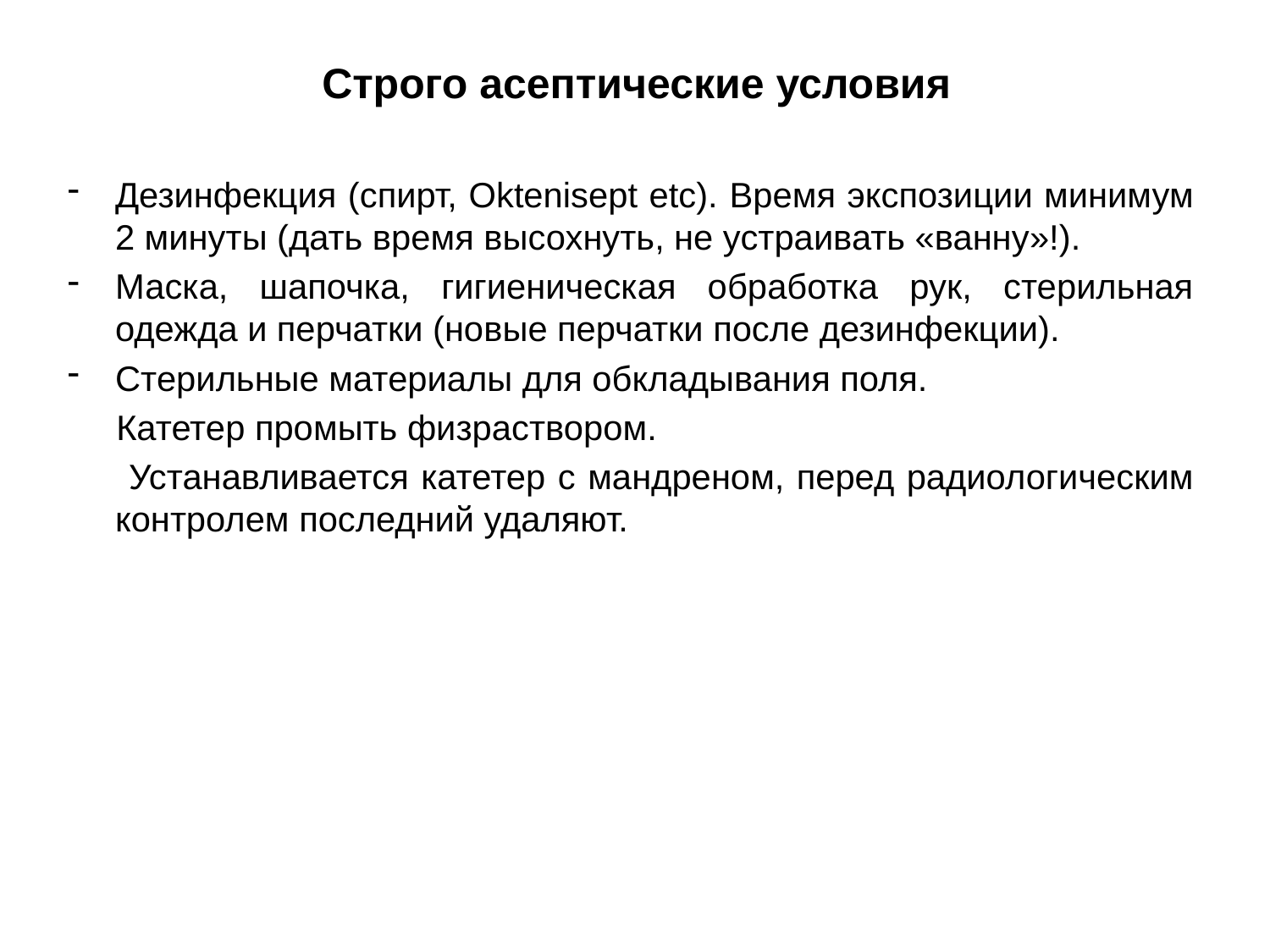

Cтрого асептические условия
Дезинфекция (спирт, Oktenisept etc). Время экспозиции минимум 2 минуты (дать время высохнуть, не устраивать «ванну»!).
Маска, шапочка, гигиеническая обработка рук, стерильная одежда и перчатки (новые перчатки после дезинфекции).
Стерильные материалы для обкладывания поля.
     Катетер промыть физраствором.
     Устанавливается катетер с мандреном, перед радиологическим контролем последний удаляют.